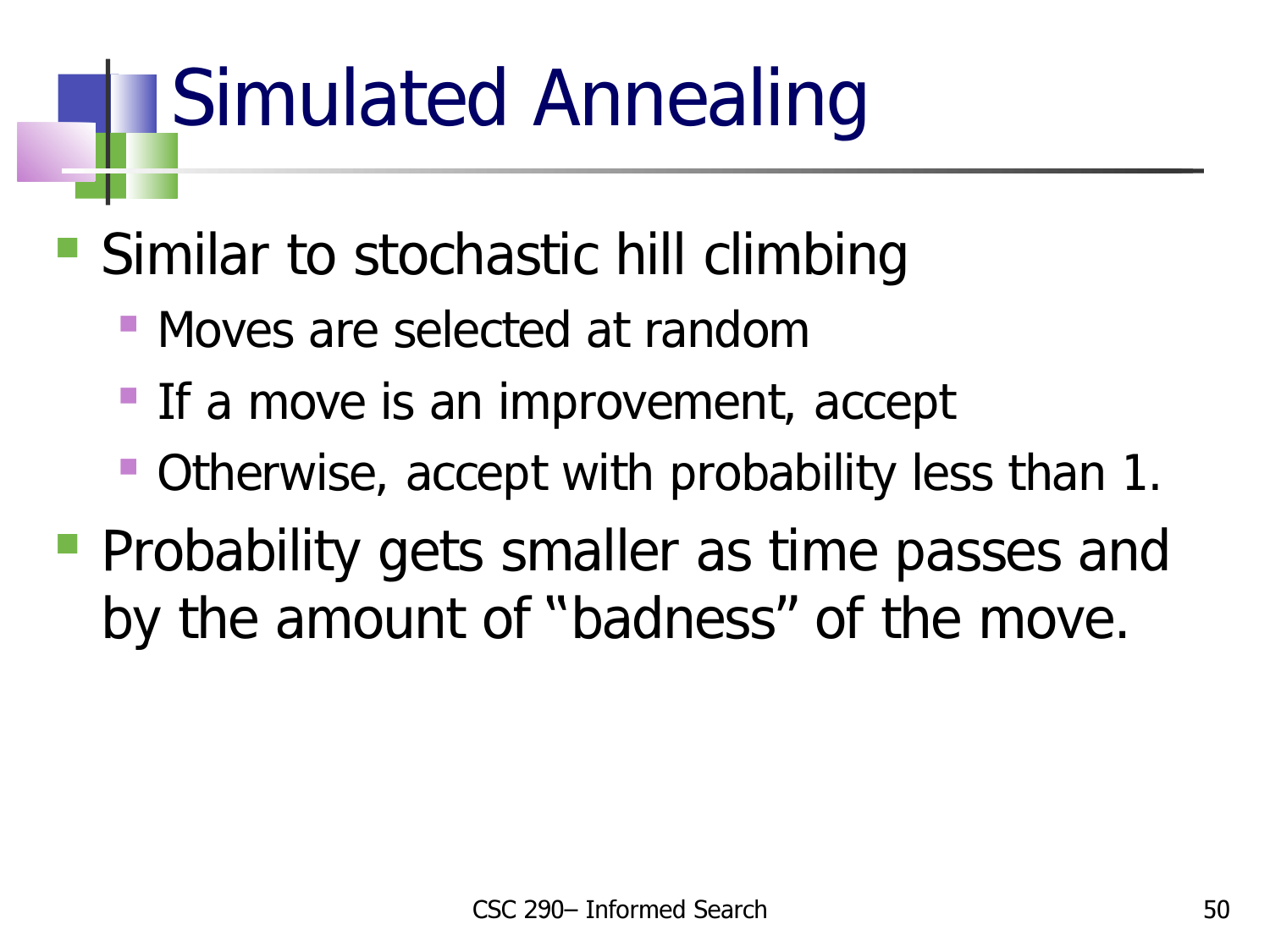

# Simulated Annealing
Similar to stochastic hill climbing
Moves are selected at random
If a move is an improvement, accept
Otherwise, accept with probability less than 1.
Probability gets smaller as time passes and by the amount of “badness” of the move.